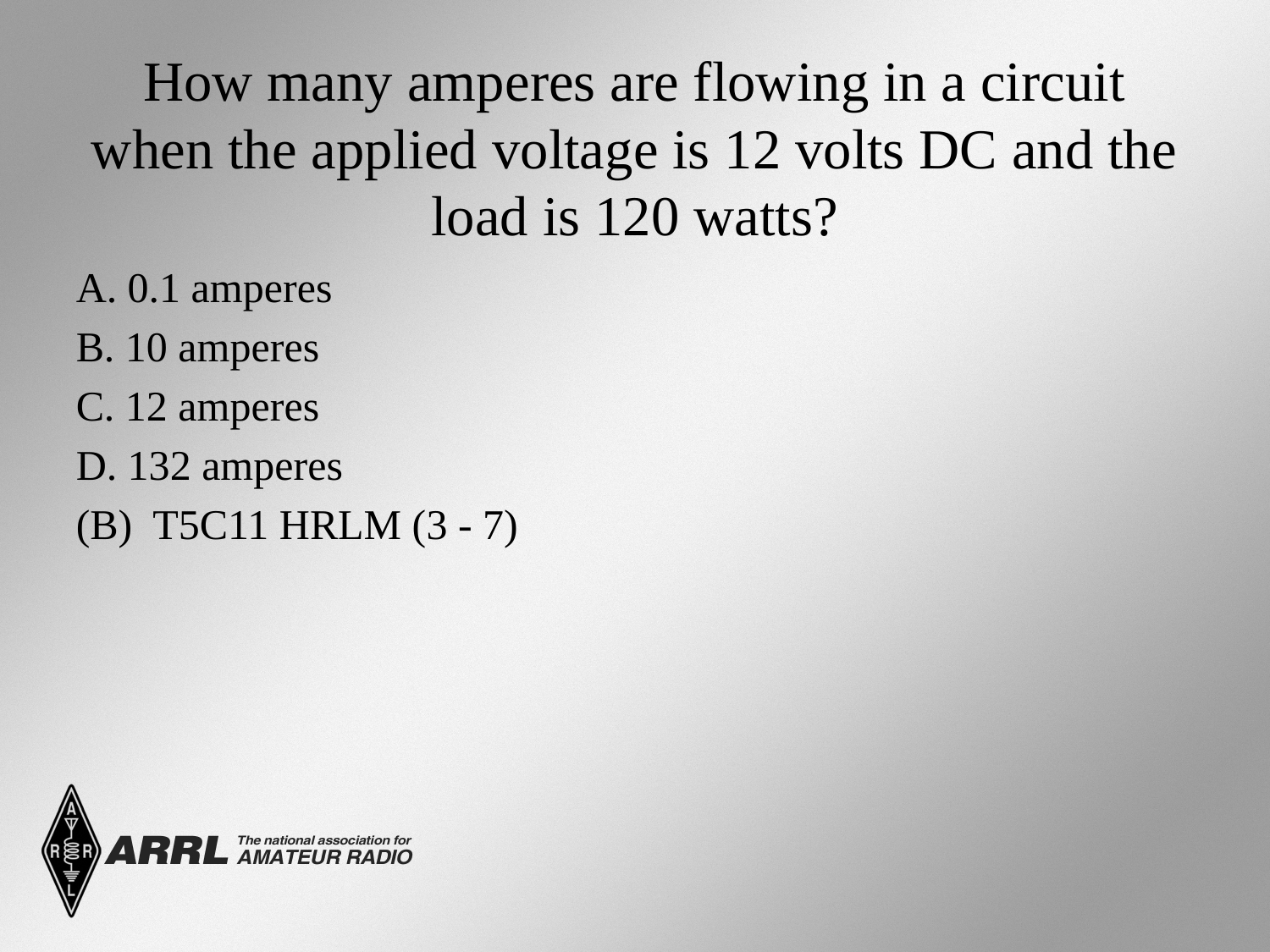

# How many amperes are flowing in a circuit when the applied voltage is 12 volts DC and the load is 120 watts?
A. 0.1 amperes
B. 10 amperes
C. 12 amperes
D. 132 amperes
(B)  T5C11 HRLM (3 - 7)